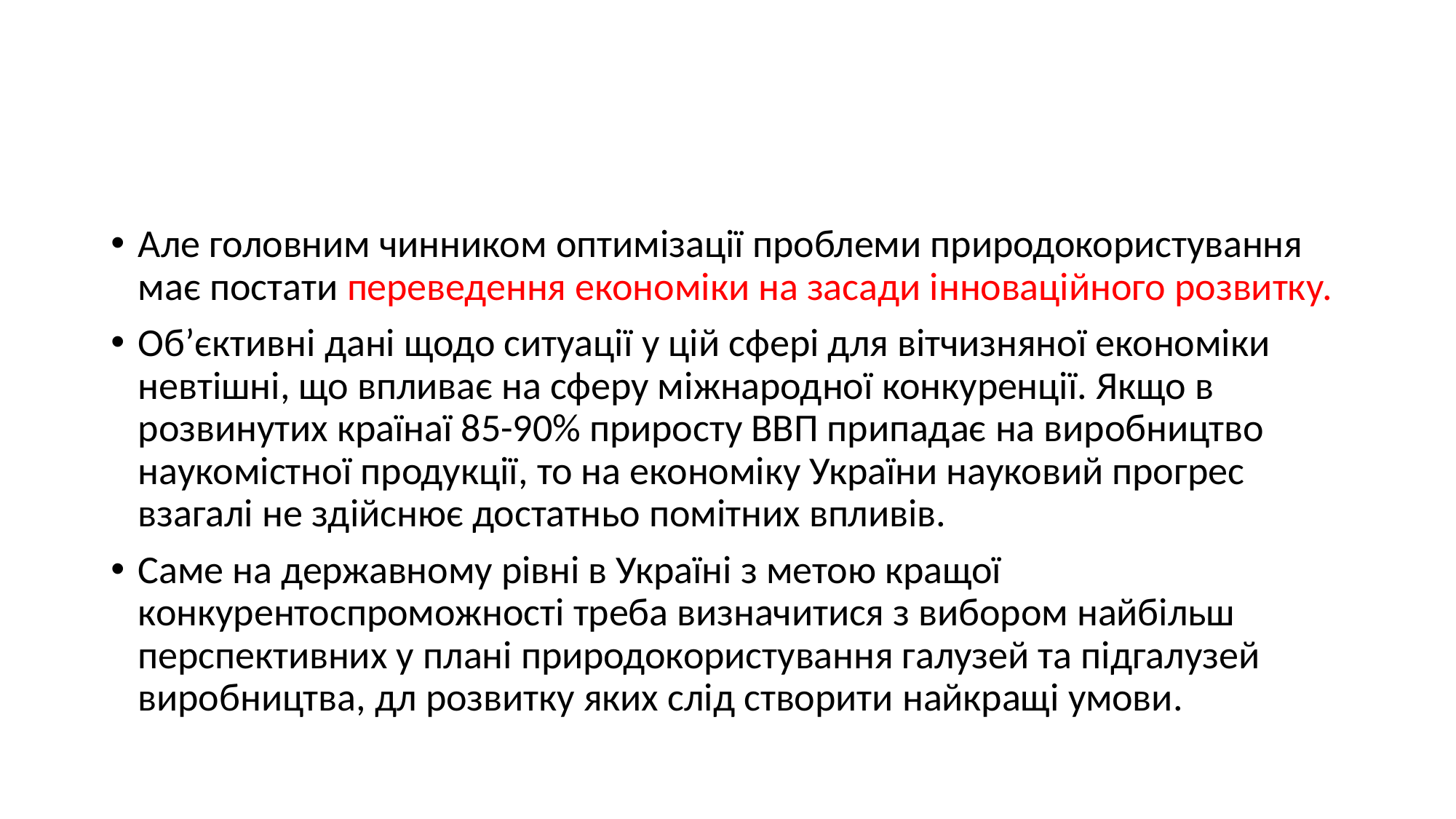

#
Але головним чинником оптимізації проблеми природокористування має постати переведення економіки на засади інноваційного розвитку.
Об’єктивні дані щодо ситуації у цій сфері для вітчизняної економіки невтішні, що впливає на сферу міжнародної конкуренції. Якщо в розвинутих країнаї 85-90% приросту ВВП припадає на виробництво наукомістної продукції, то на економіку України науковий прогрес взагалі не здійснює достатньо помітних впливів.
Саме на державному рівні в Україні з метою кращої конкурентоспроможності треба визначитися з вибором найбільш перспективних у плані природокористування галузей та підгалузей виробництва, дл розвитку яких слід створити найкращі умови.